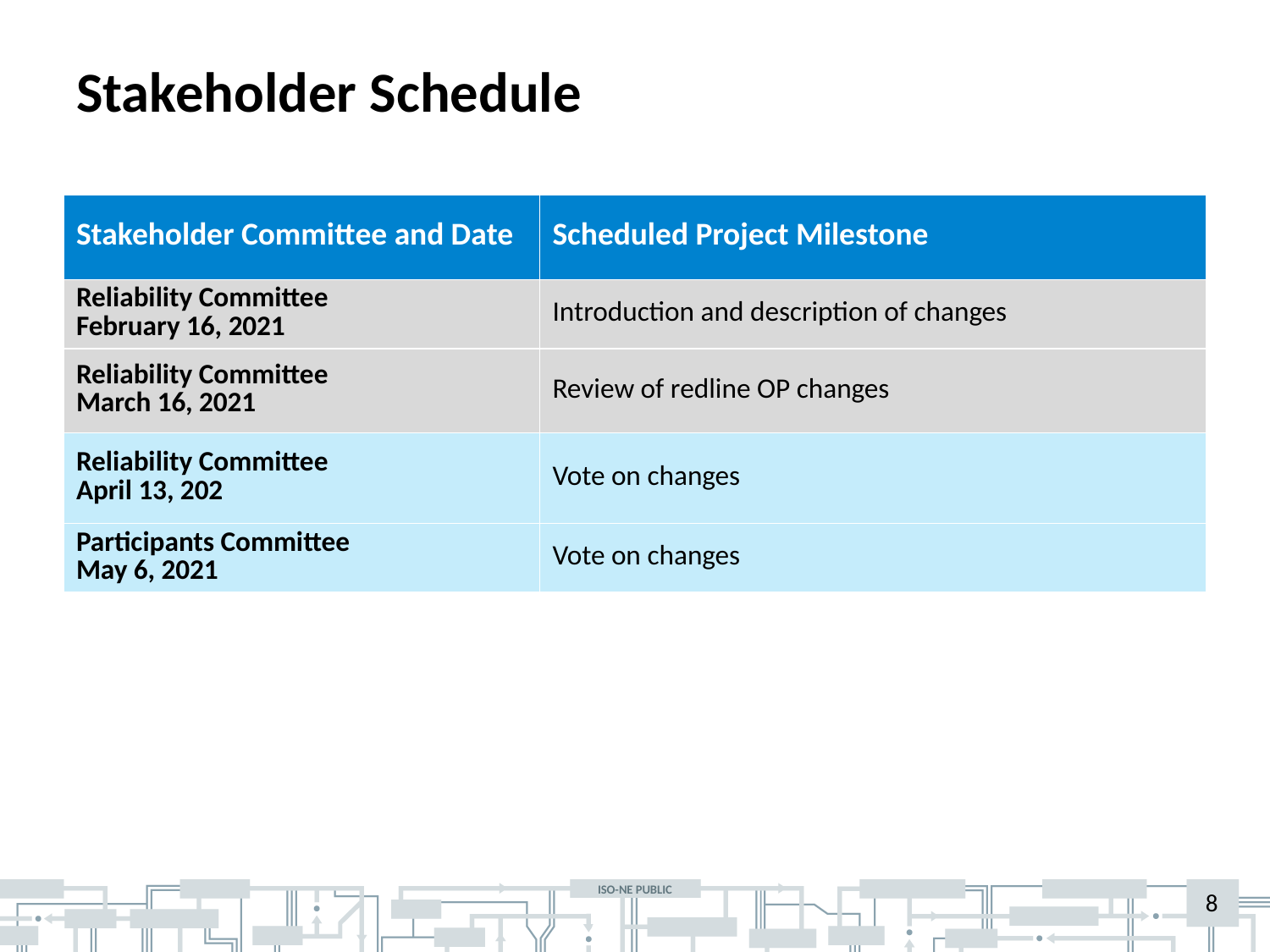

# Stakeholder Schedule
| Stakeholder Committee and Date | Scheduled Project Milestone |
| --- | --- |
| Reliability Committee February 16, 2021 | Introduction and description of changes |
| Reliability Committee March 16, 2021 | Review of redline OP changes |
| Reliability Committee April 13, 202 | Vote on changes |
| Participants Committee May 6, 2021 | Vote on changes |
8